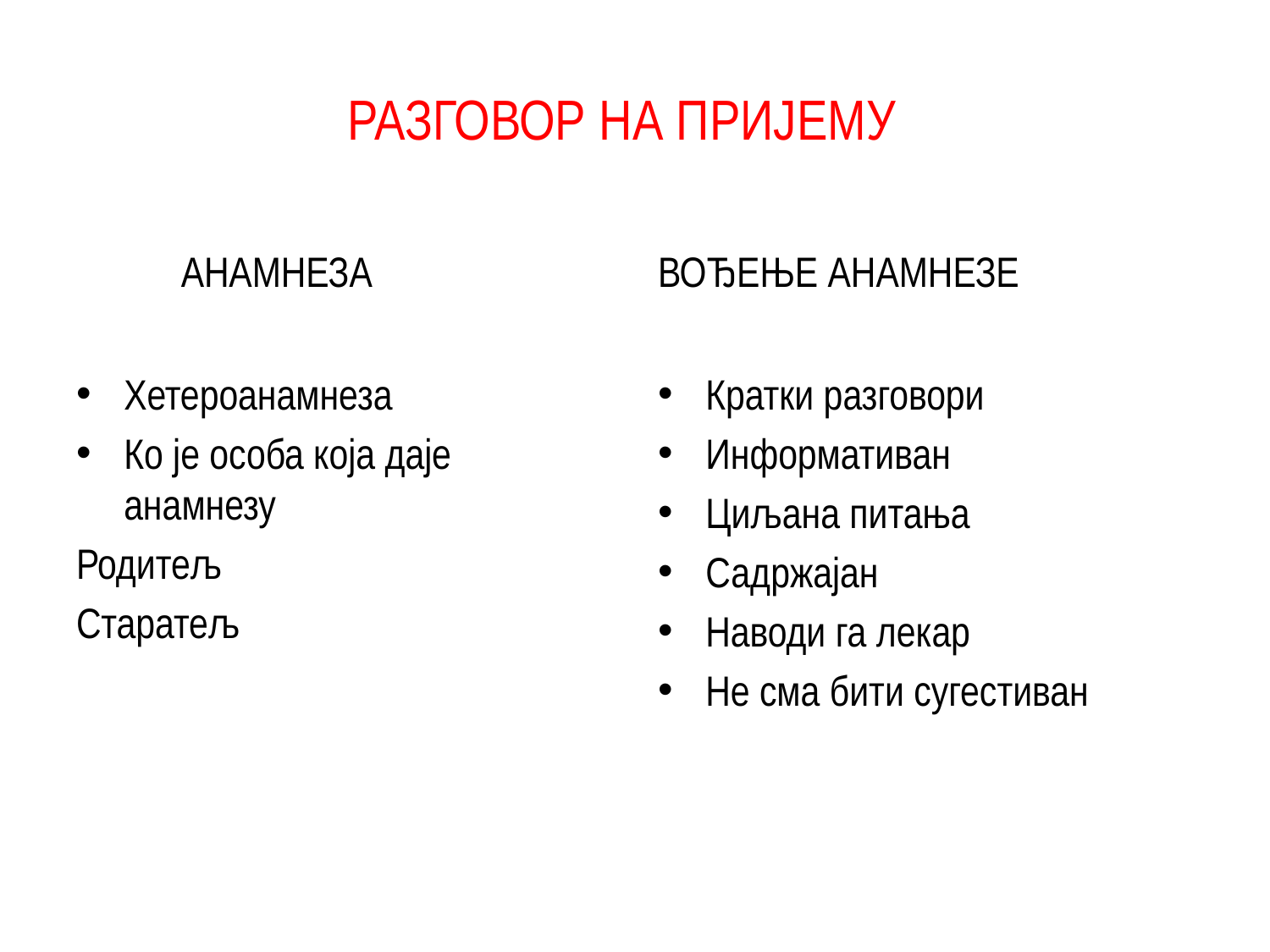

# РАЗГОВОР НА ПРИЈЕМУ
           АНАМНЕЗА
ВОЂЕЊЕ АНАМНЕЗЕ

Хетероанамнеза
Ко је особа која даје анамнезу
Родитељ
Старатељ

Кратки разговори
Информативан
Циљана питања
Садржајан
Наводи га лекар
Не сма бити сугестиван